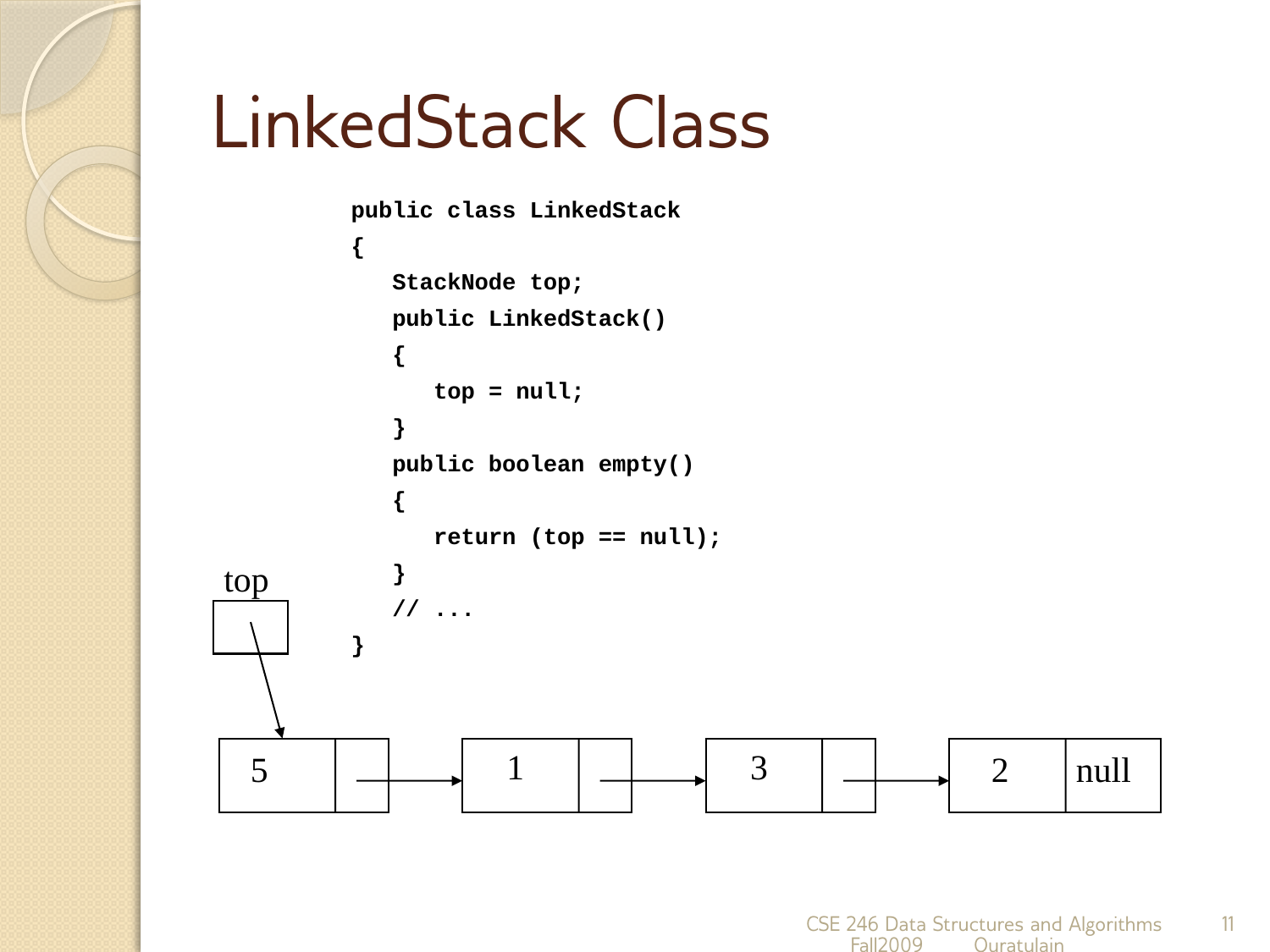

# LinkedStack Class
public class LinkedStack
{
   StackNode top;
   public LinkedStack()
   {
      top = null;
   }
   public boolean empty()
   {
      return (top == null);
   }
   // ...
}
top

1

3

5
2
null

CSE 246 Data Structures and Algorithms          Fall2009        Quratulain
11